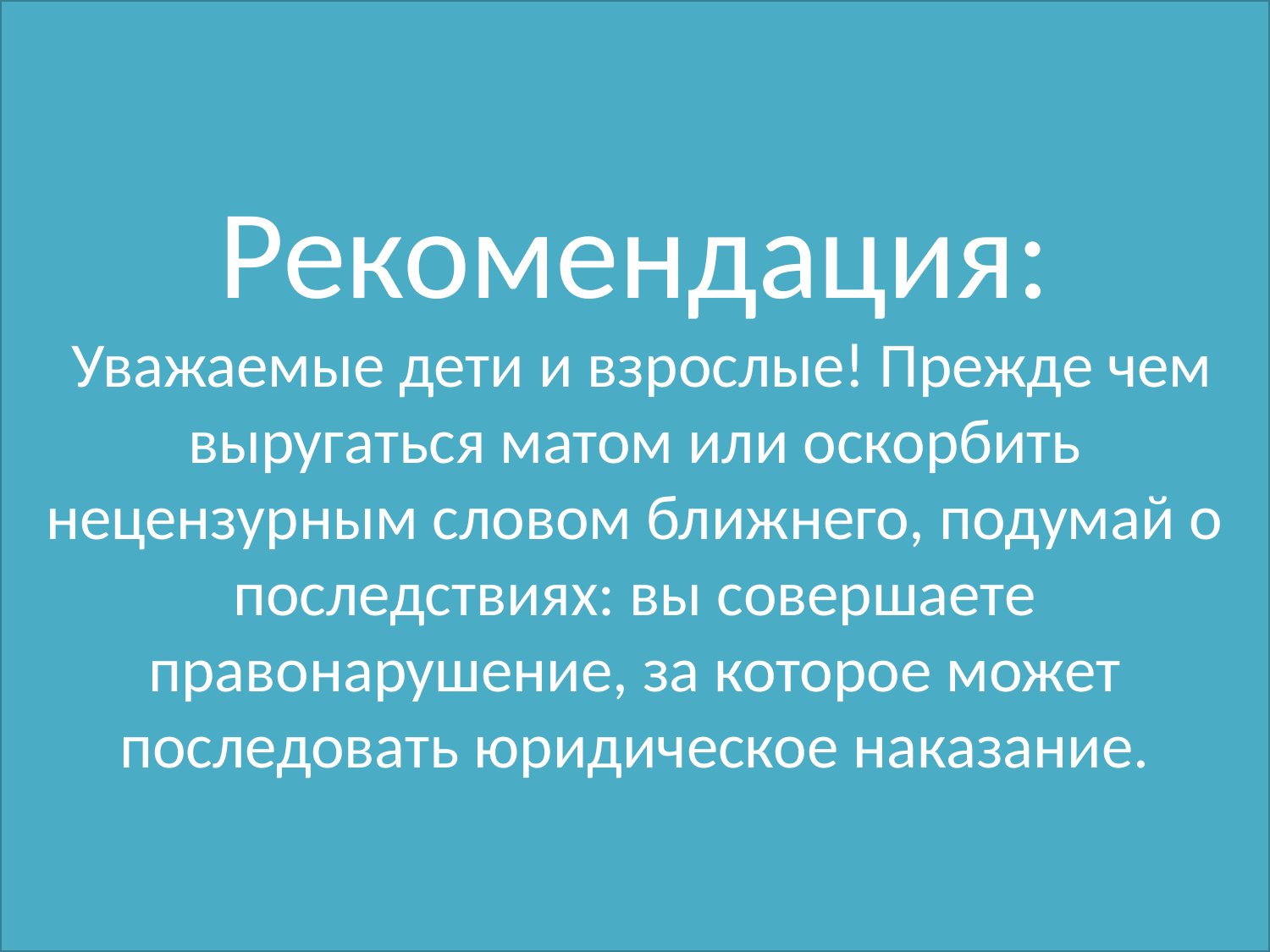

# Рекомендация: Уважаемые дети и взрослые! Прежде чем выругаться матом или оскорбить нецензурным словом ближнего, подумай о последствиях: вы совершаете правонарушение, за которое может последовать юридическое наказание.
www.sliderpoint.org